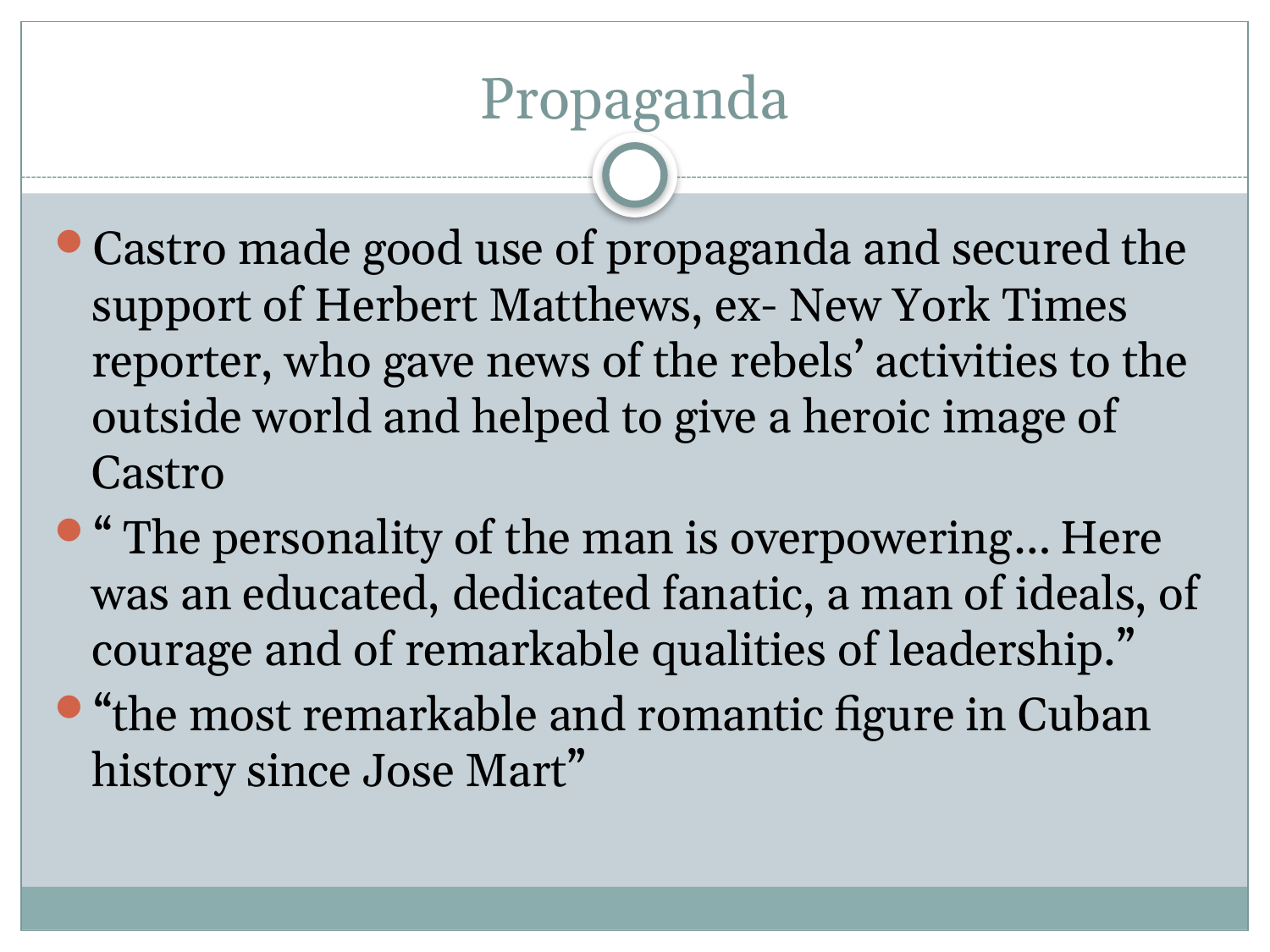

# Propaganda
Castro made good use of propaganda and secured the support of Herbert Matthews, ex- New York Times reporter, who gave news of the rebels’ activities to the outside world and helped to give a heroic image of Castro
“ The personality of the man is overpowering… Here was an educated, dedicated fanatic, a man of ideals, of courage and of remarkable qualities of leadership.”
“the most remarkable and romantic figure in Cuban history since Jose Mart”